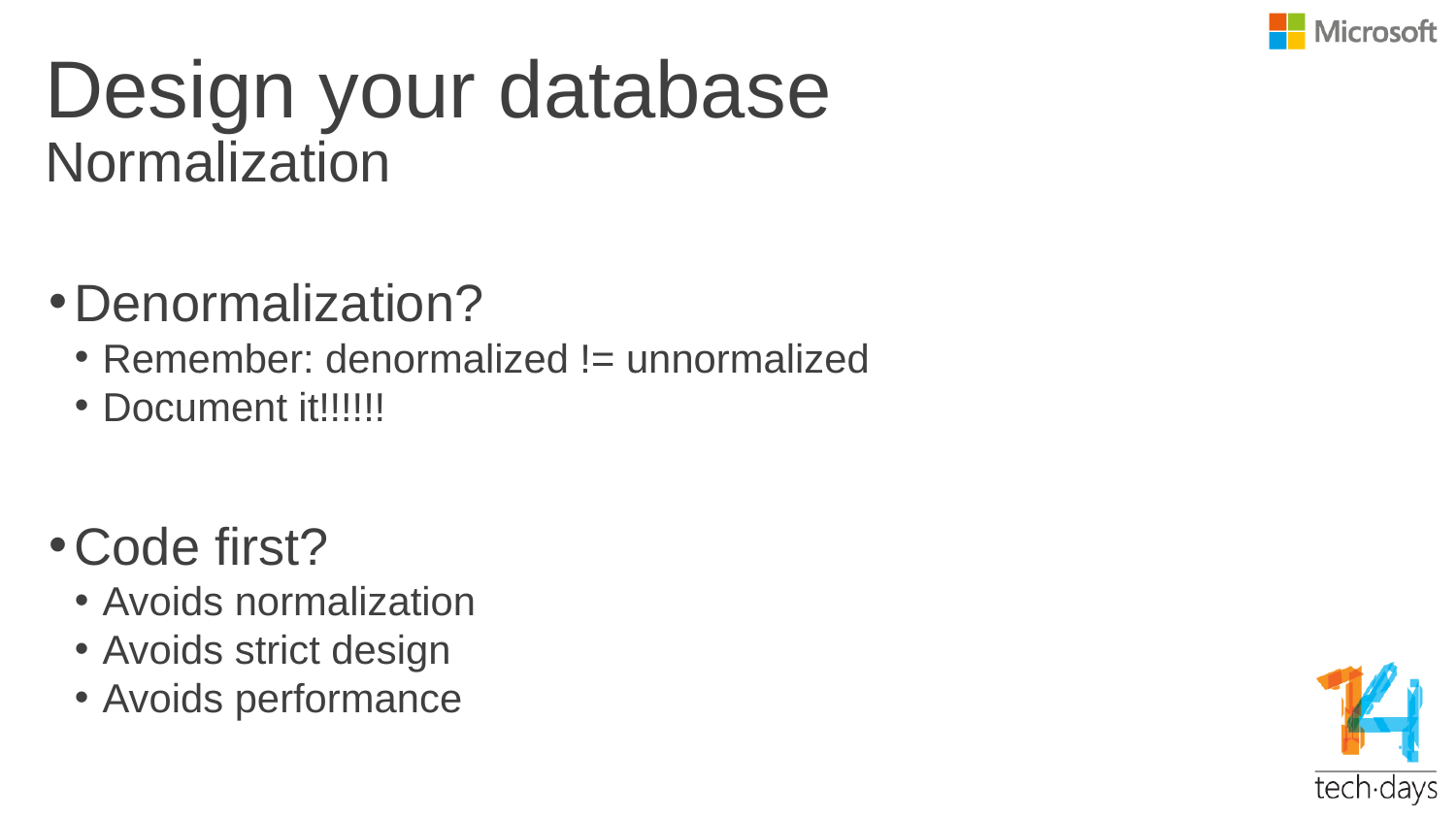

# Design your database
Normalization
Denormalization?
Remember: denormalized != unnormalized
Document it!!!!!!

Code first?
Avoids normalization
Avoids strict design
Avoids performance